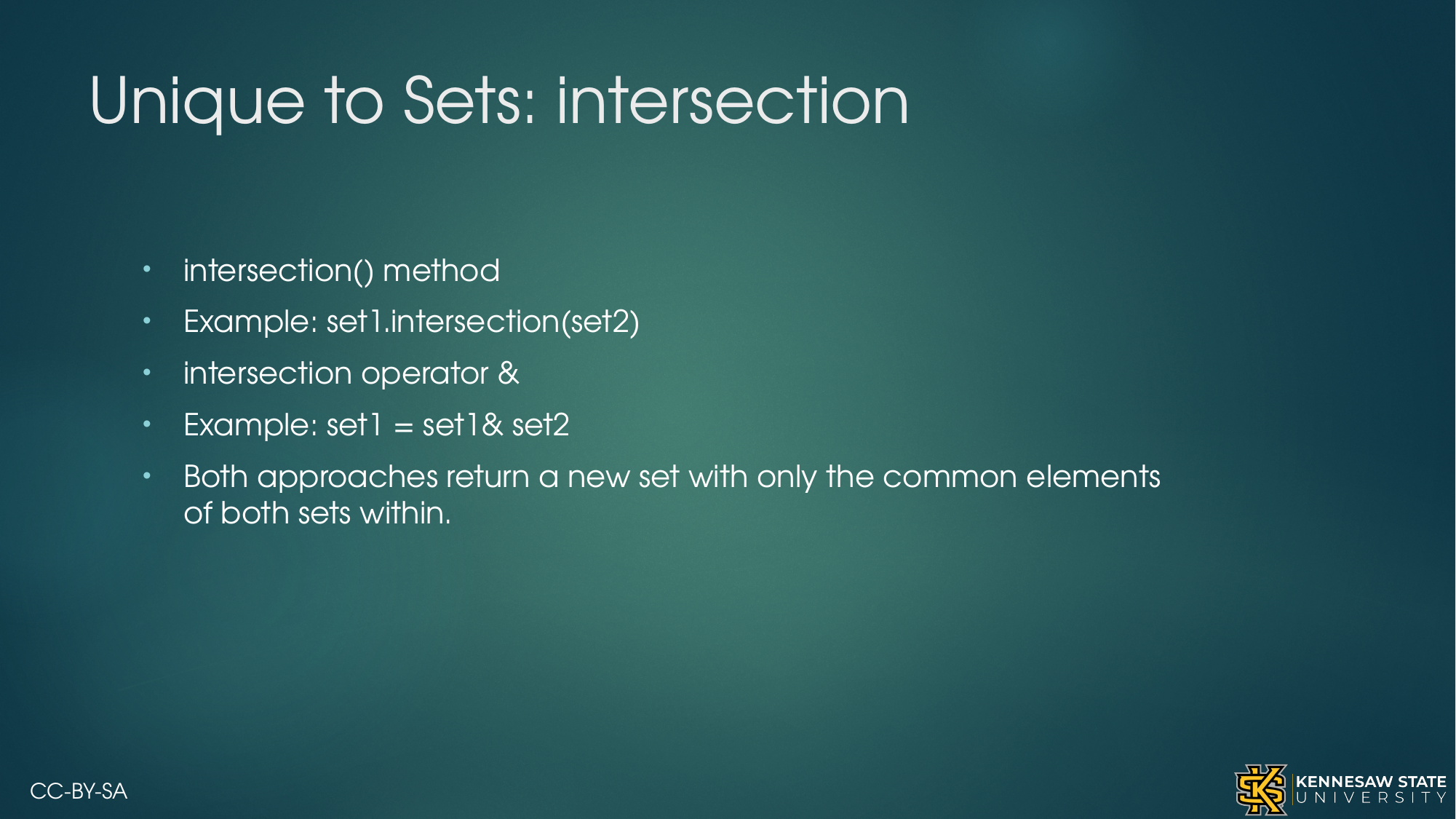

# Unique to Sets: intersection
intersection() method
Example: set1.intersection(set2)
intersection operator &
Example: set1 = set1& set2
Both approaches return a new set with only the common elements of both sets within.